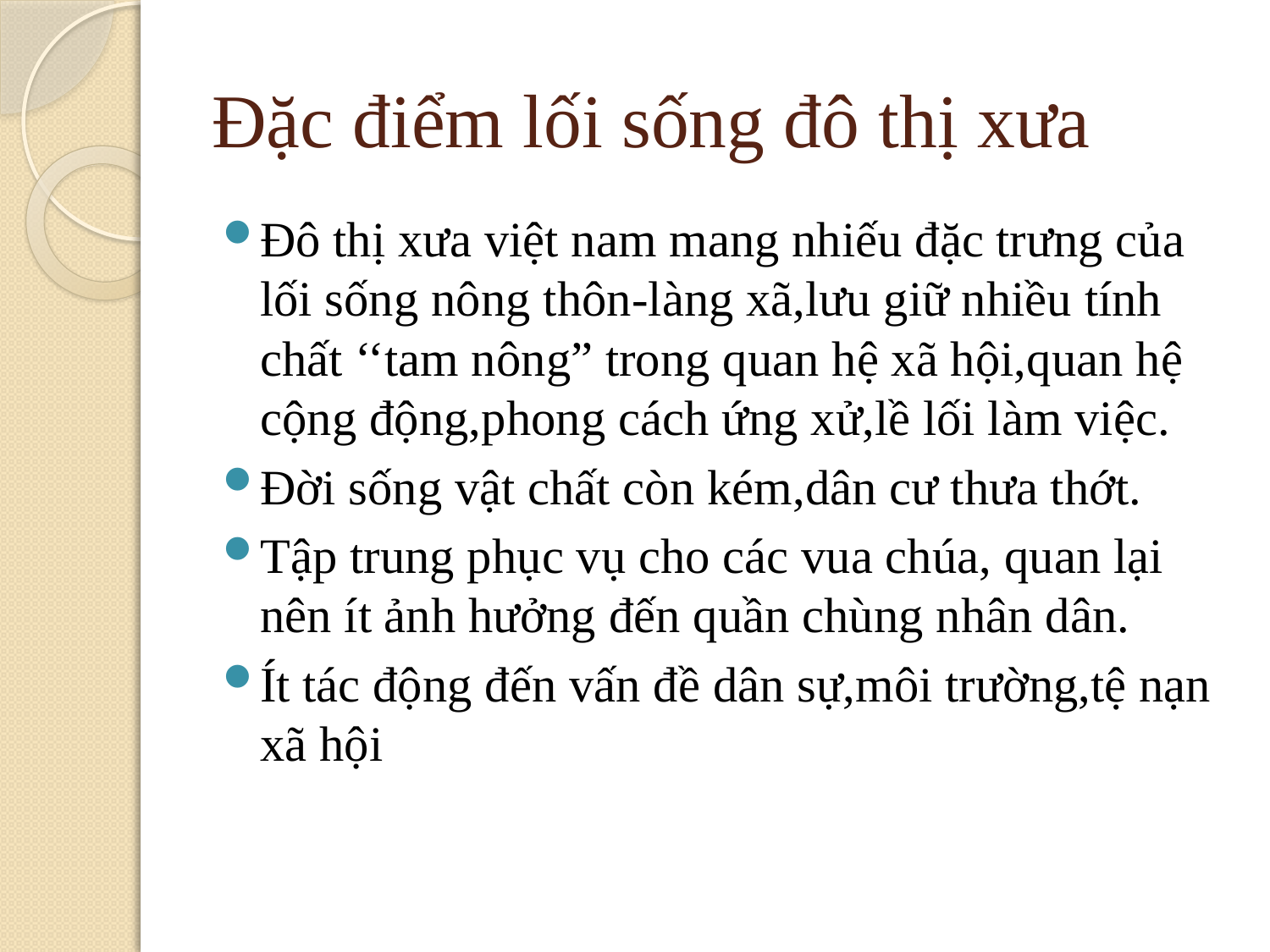

# Đặc điểm lối sống đô thị xưa
Đô thị xưa việt nam mang nhiếu đặc trưng của lối sống nông thôn-làng xã,lưu giữ nhiều tính chất ‘‘tam nông” trong quan hệ xã hội,quan hệ cộng động,phong cách ứng xử,lề lối làm việc.
Đời sống vật chất còn kém,dân cư thưa thớt.
Tập trung phục vụ cho các vua chúa, quan lại nên ít ảnh hưởng đến quần chùng nhân dân.
Ít tác động đến vấn đề dân sự,môi trường,tệ nạn xã hội